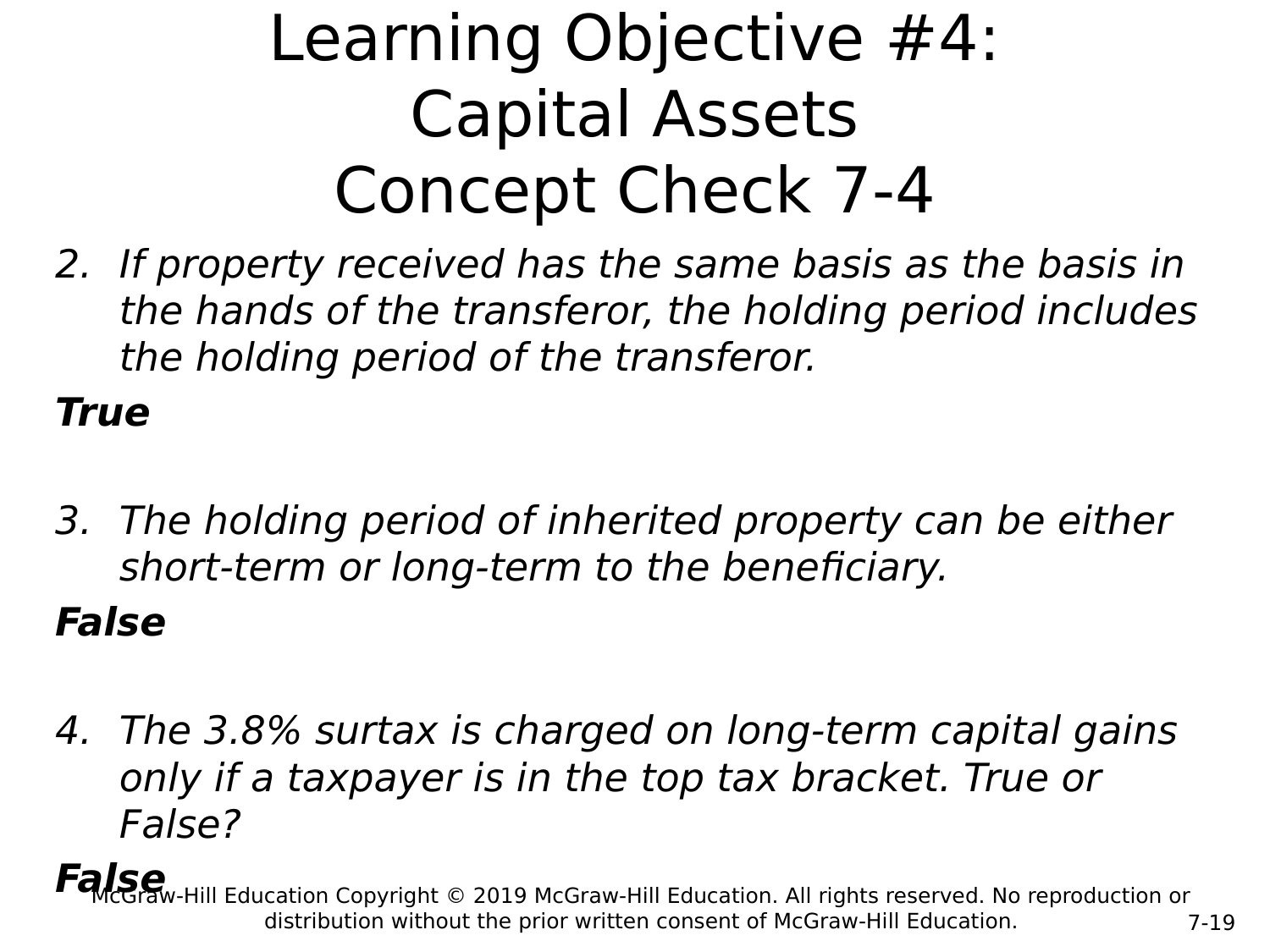

# Learning Objective #4: Capital Assets Concept Check 7-4
If property received has the same basis as the basis in the hands of the transferor, the holding period includes the holding period of the transferor.
True

The holding period of inherited property can be either short-term or long-term to the beneficiary.
False

The 3.8% surtax is charged on long-term capital gains only if a taxpayer is in the top tax bracket. True or False?
False
McGraw-Hill Education Copyright © 2019 McGraw-Hill Education. All rights reserved. No reproduction or distribution without the prior written consent of McGraw-Hill Education.
7-19